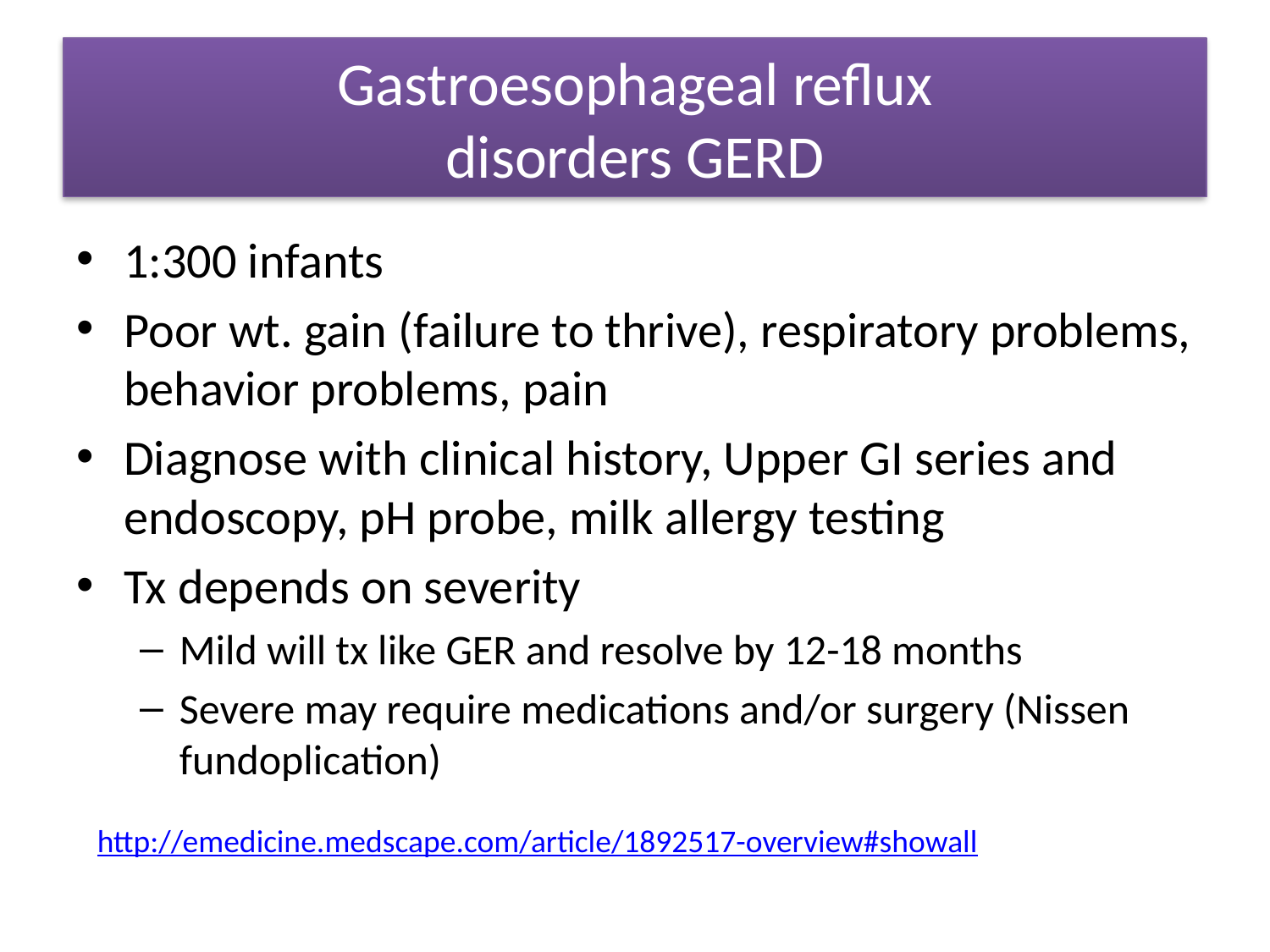

# Gastroesophageal reflux disorders GERD
1:300 infants
Poor wt. gain (failure to thrive), respiratory problems, behavior problems, pain
Diagnose with clinical history, Upper GI series and endoscopy, pH probe, milk allergy testing
Tx depends on severity
Mild will tx like GER and resolve by 12-18 months
Severe may require medications and/or surgery (Nissen fundoplication)

http://emedicine.medscape.com/article/1892517-overview#showall